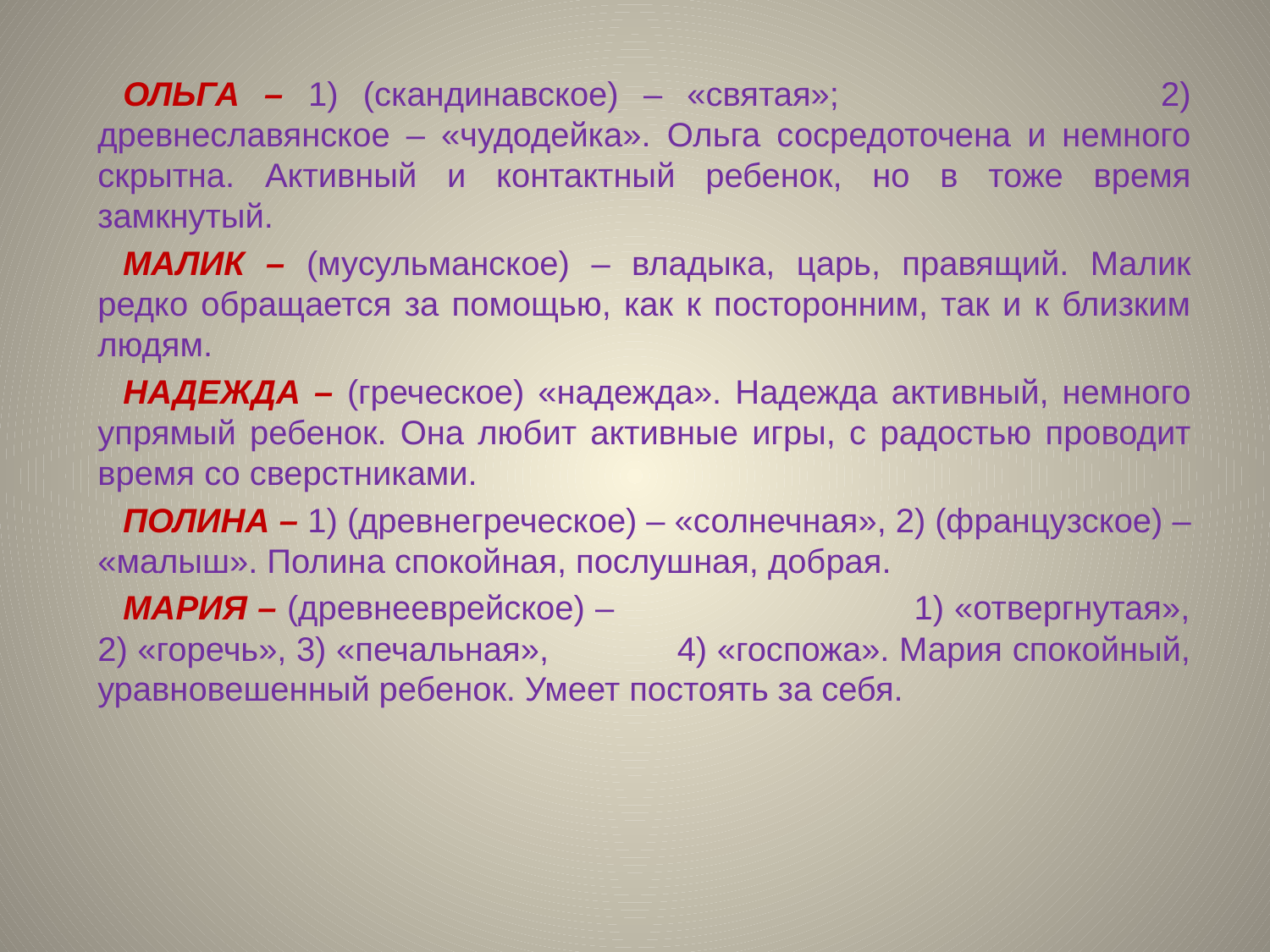

ОЛЬГА – 1) (скандинавское) – «святая»;             2) древнеславянское – «чудодейка». Ольга сосредоточена и немного скрытна. Активный и контактный ребенок, но в тоже время замкнутый.
	МАЛИК – (мусульманское) – владыка, царь, правящий. Малик редко обращается за помощью, как к посторонним, так и к близким людям.
	НАДЕЖДА – (греческое) «надежда». Надежда активный, немного упрямый ребенок. Она любит активные игры, с радостью проводит время со сверстниками.
	ПОЛИНА – 1) (древнегреческое) – «солнечная», 2) (французское) – «малыш». Полина спокойная, послушная, добрая.
	МАРИЯ – (древнееврейское) –                             1) «отвергнутая», 2) «горечь», 3) «печальная»,             4) «госпожа». Мария спокойный, уравновешенный ребенок. Умеет постоять за себя.